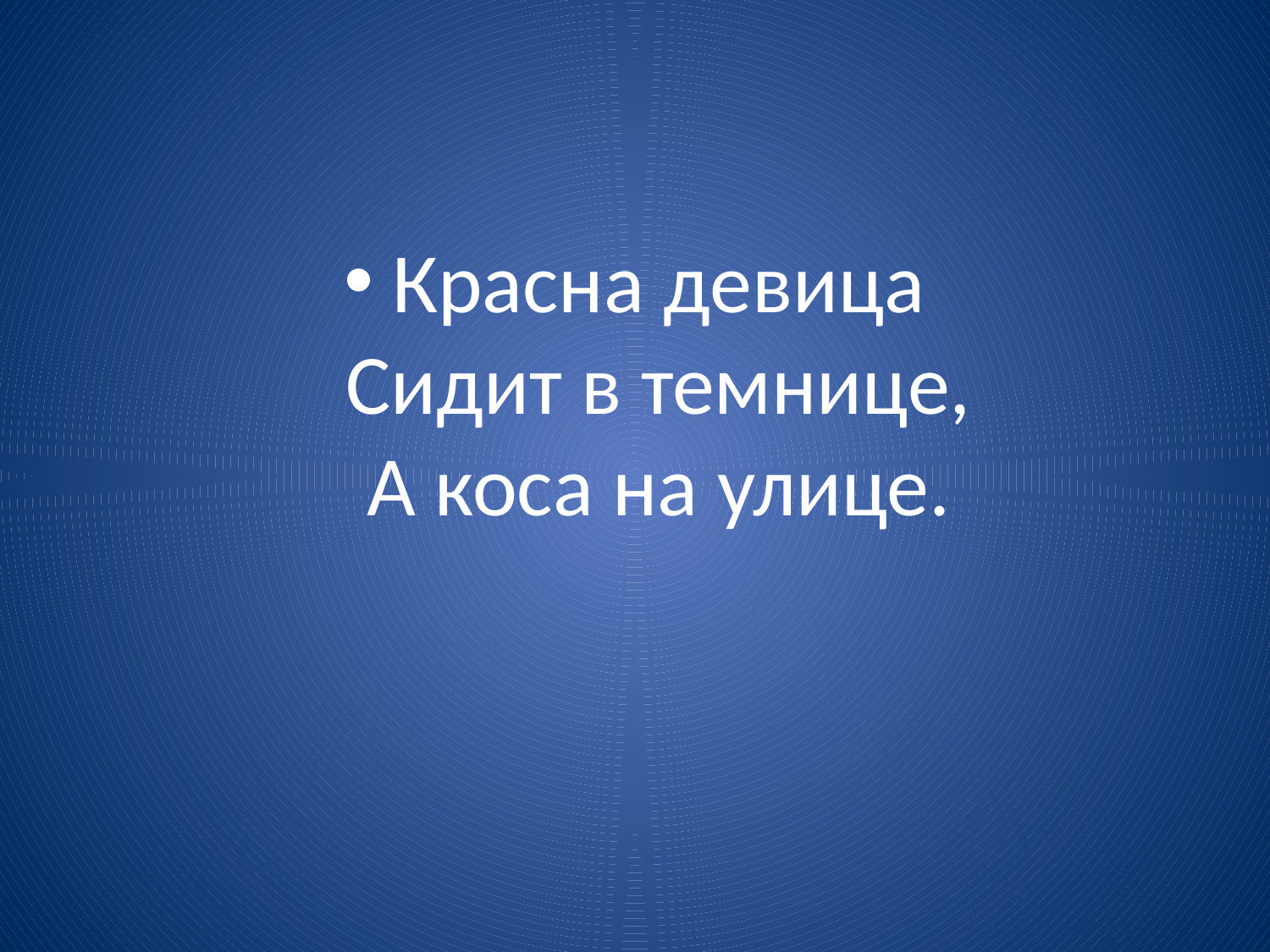

#
Красна девица
Сидит в темнице,
А коса на улице.